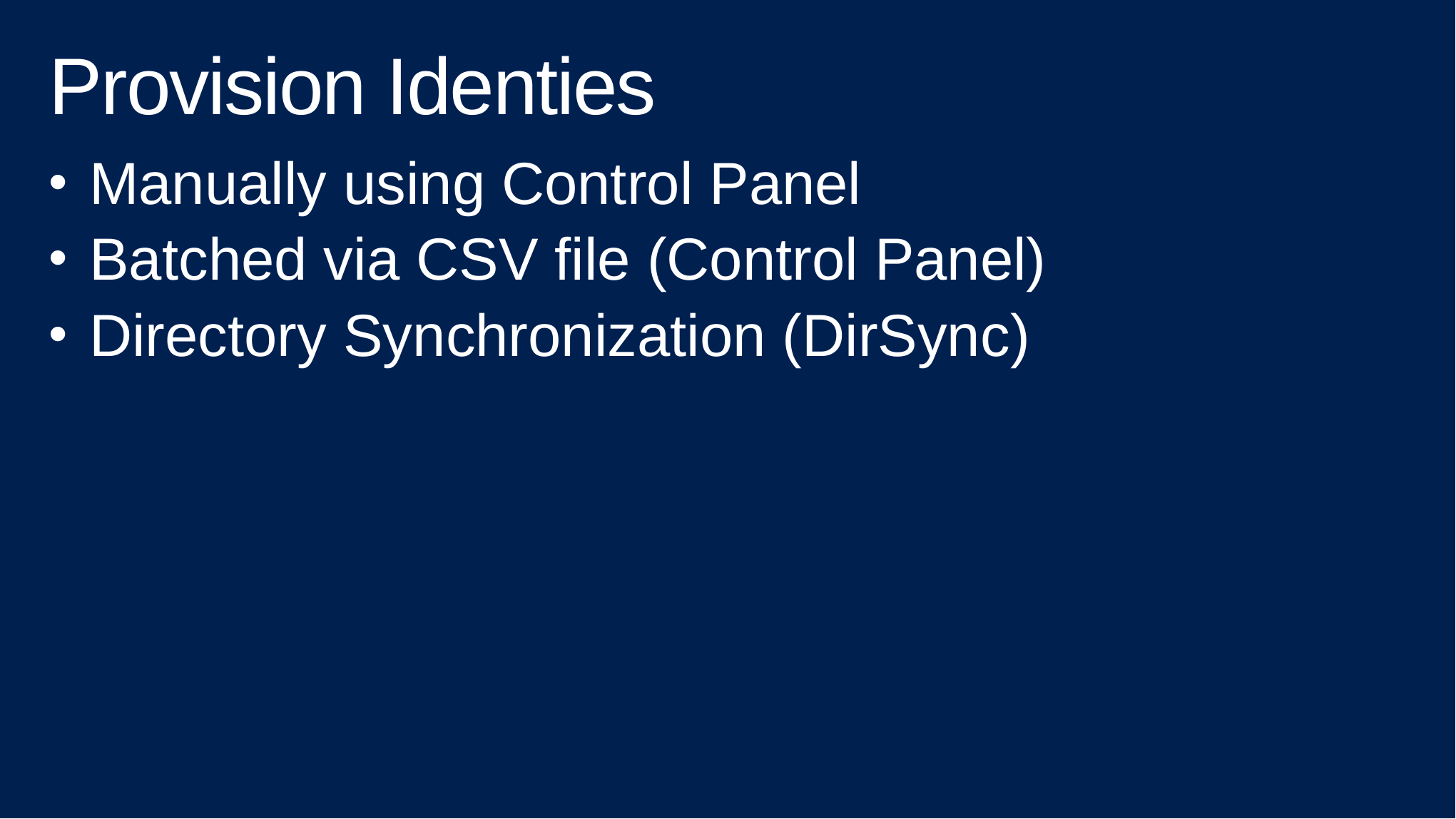

# Provision Identies
Manually using Control Panel
Batched via CSV file (Control Panel)
Directory Synchronization (DirSync)